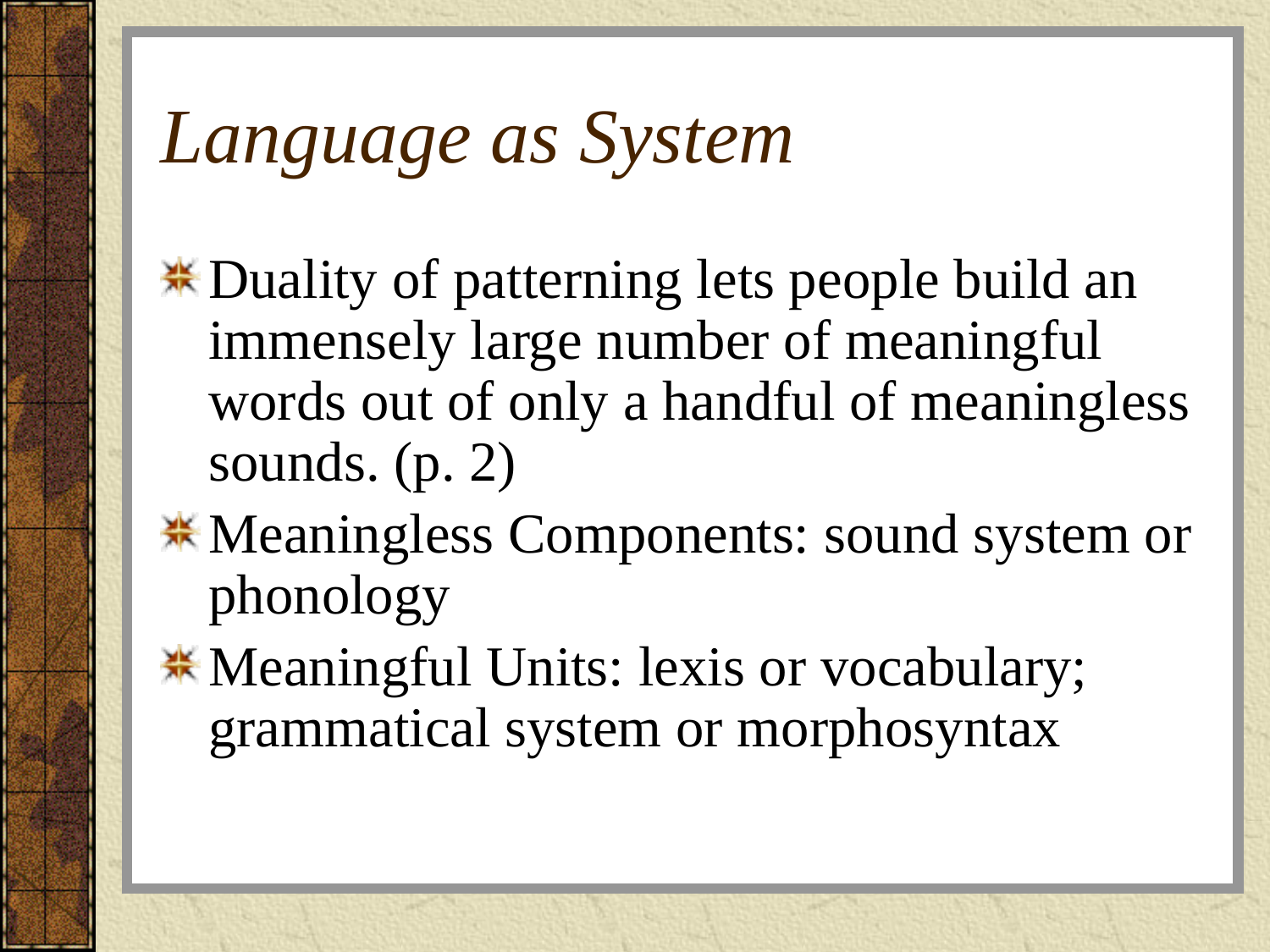

# Language as System
Duality of patterning lets people build an immensely large number of meaningful words out of only a handful of meaningless sounds. (p. 2)
Meaningless Components: sound system or phonology
Meaningful Units: lexis or vocabulary; grammatical system or morphosyntax